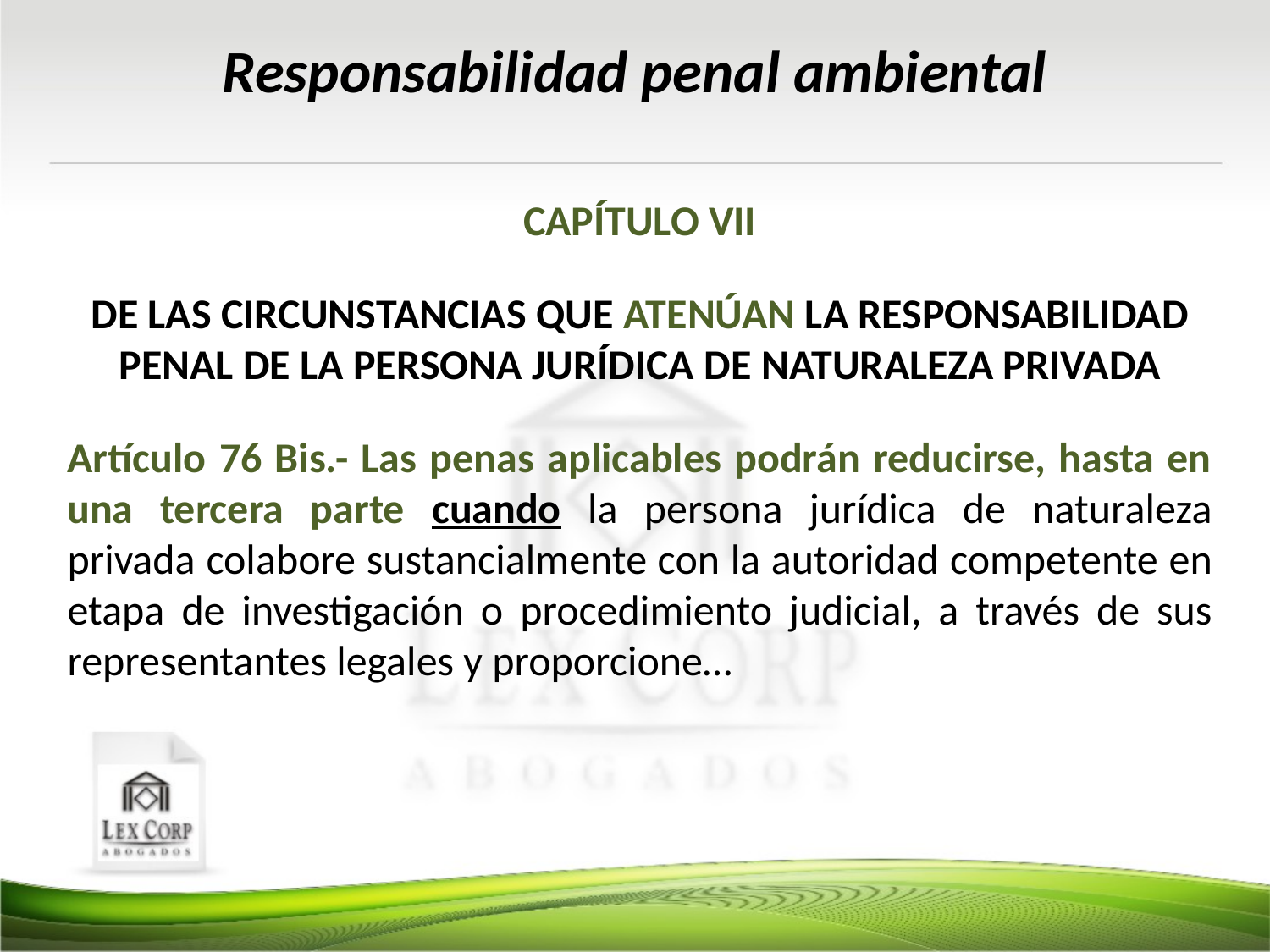

Responsabilidad penal ambiental

CAPÍTULO VII

DE LAS CIRCUNSTANCIAS QUE ATENÚAN LA RESPONSABILIDAD PENAL DE LA PERSONA JURÍDICA DE NATURALEZA PRIVADA

Artículo 76 Bis.- Las penas aplicables podrán reducirse, hasta en una tercera parte cuando la persona jurídica de naturaleza privada colabore sustancialmente con la autoridad competente en etapa de investigación o procedimiento judicial, a través de sus representantes legales y proporcione…